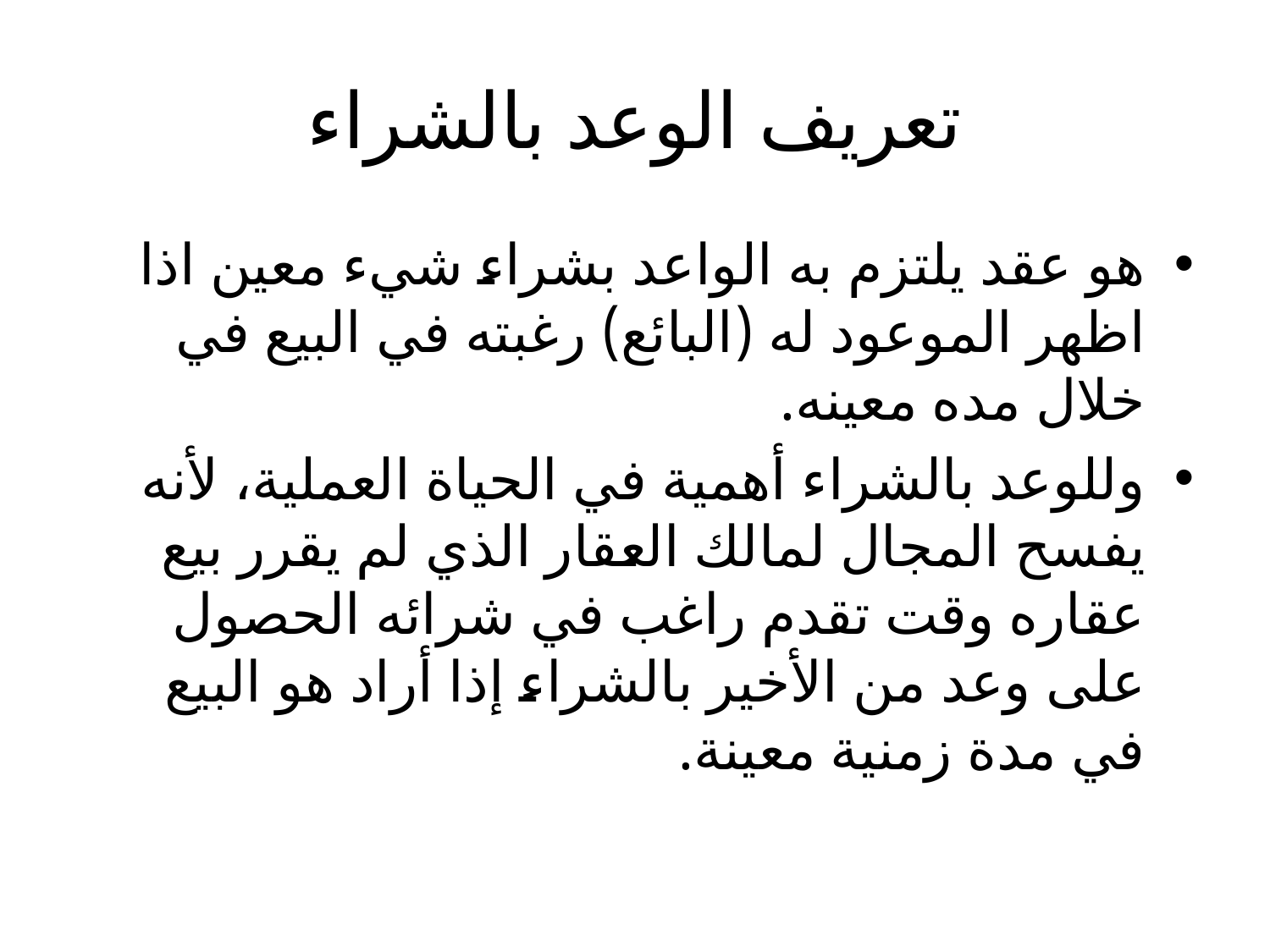

# تعريف الوعد بالشراء
هو عقد يلتزم به الواعد بشراء شيء معين اذا اظهر الموعود له (البائع) رغبته في البيع في خلال مده معينه.
وللوعد بالشراء أهمية في الحياة العملية، لأنه يفسح المجال لمالك العقار الذي لم يقرر بيع عقاره وقت تقدم راغب في شرائه الحصول على وعد من الأخير بالشراء إذا أراد هو البيع في مدة زمنية معينة.